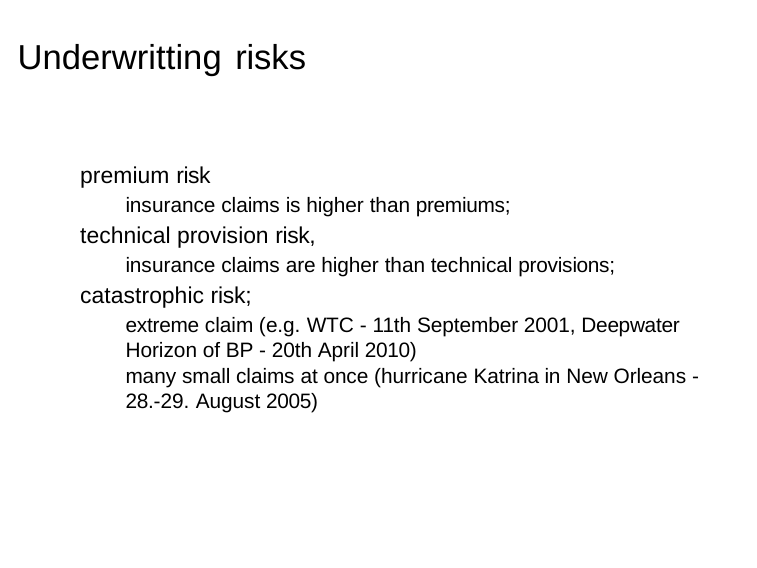

# Underwritting risks
premium risk
insurance claims is higher than premiums;
technical provision risk,
insurance claims are higher than technical provisions;
catastrophic risk;
extreme claim (e.g. WTC - 11th September 2001, Deepwater Horizon of BP - 20th April 2010)
many small claims at once (hurricane Katrina in New Orleans - 28.-29. August 2005)